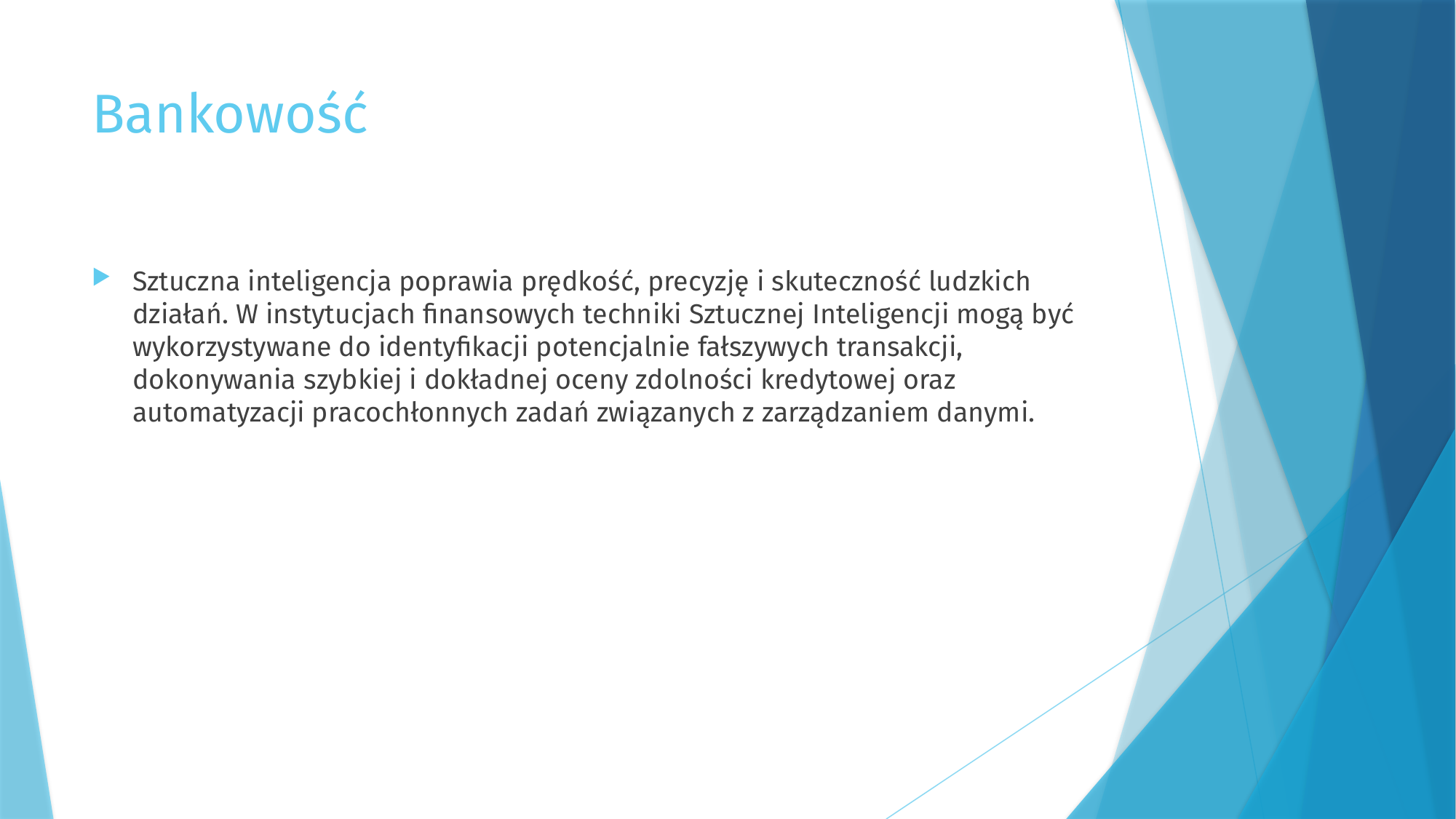

# Bankowość
Sztuczna inteligencja poprawia prędkość, precyzję i skuteczność ludzkich działań. W instytucjach finansowych techniki Sztucznej Inteligencji mogą być wykorzystywane do identyfikacji potencjalnie fałszywych transakcji, dokonywania szybkiej i dokładnej oceny zdolności kredytowej oraz automatyzacji pracochłonnych zadań związanych z zarządzaniem danymi.